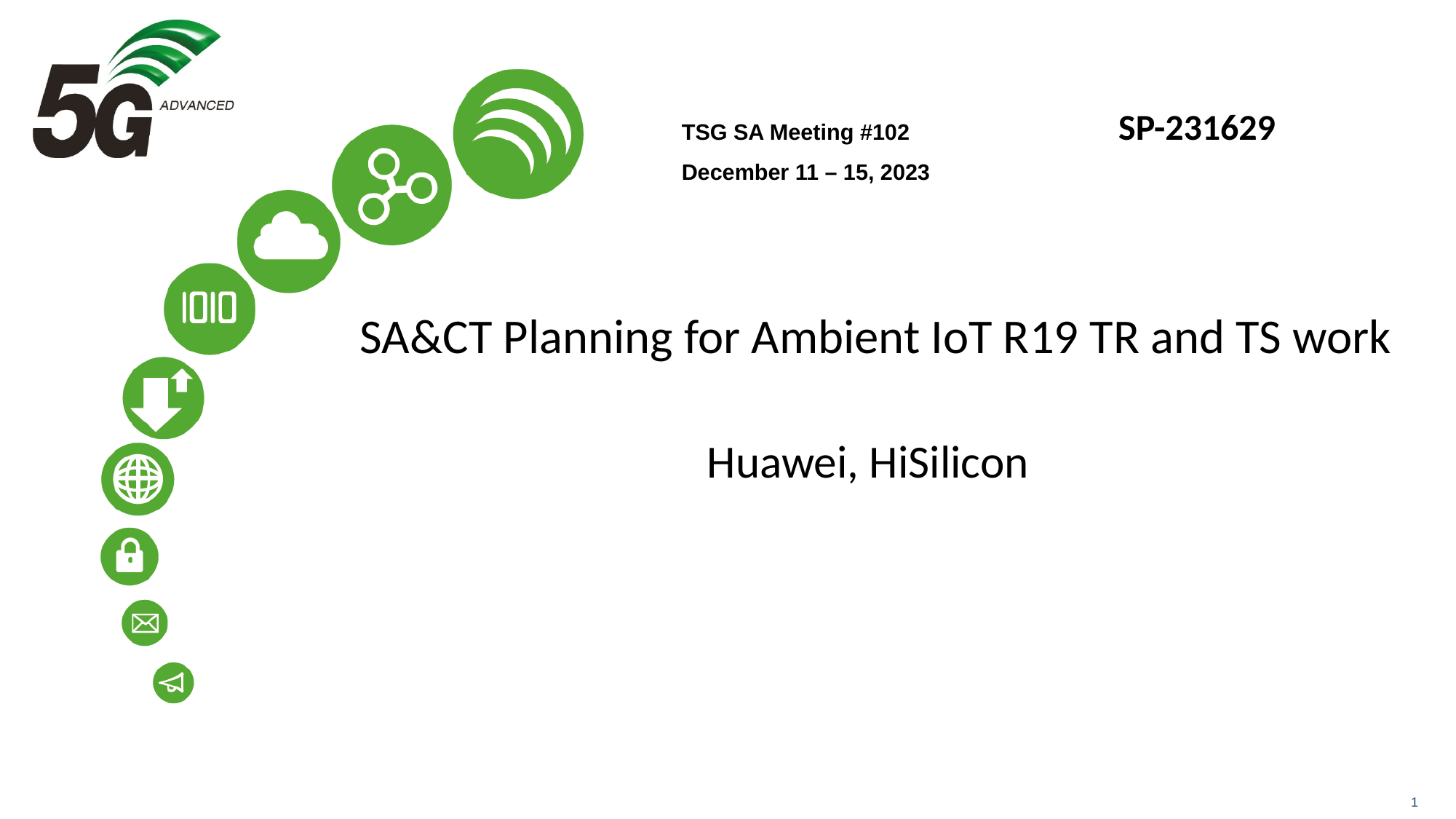

TSG SA Meeting #102	SP-231629
December 11 – 15, 2023
# SA&CT Planning for Ambient IoT R19 TR and TS work
Huawei, HiSilicon